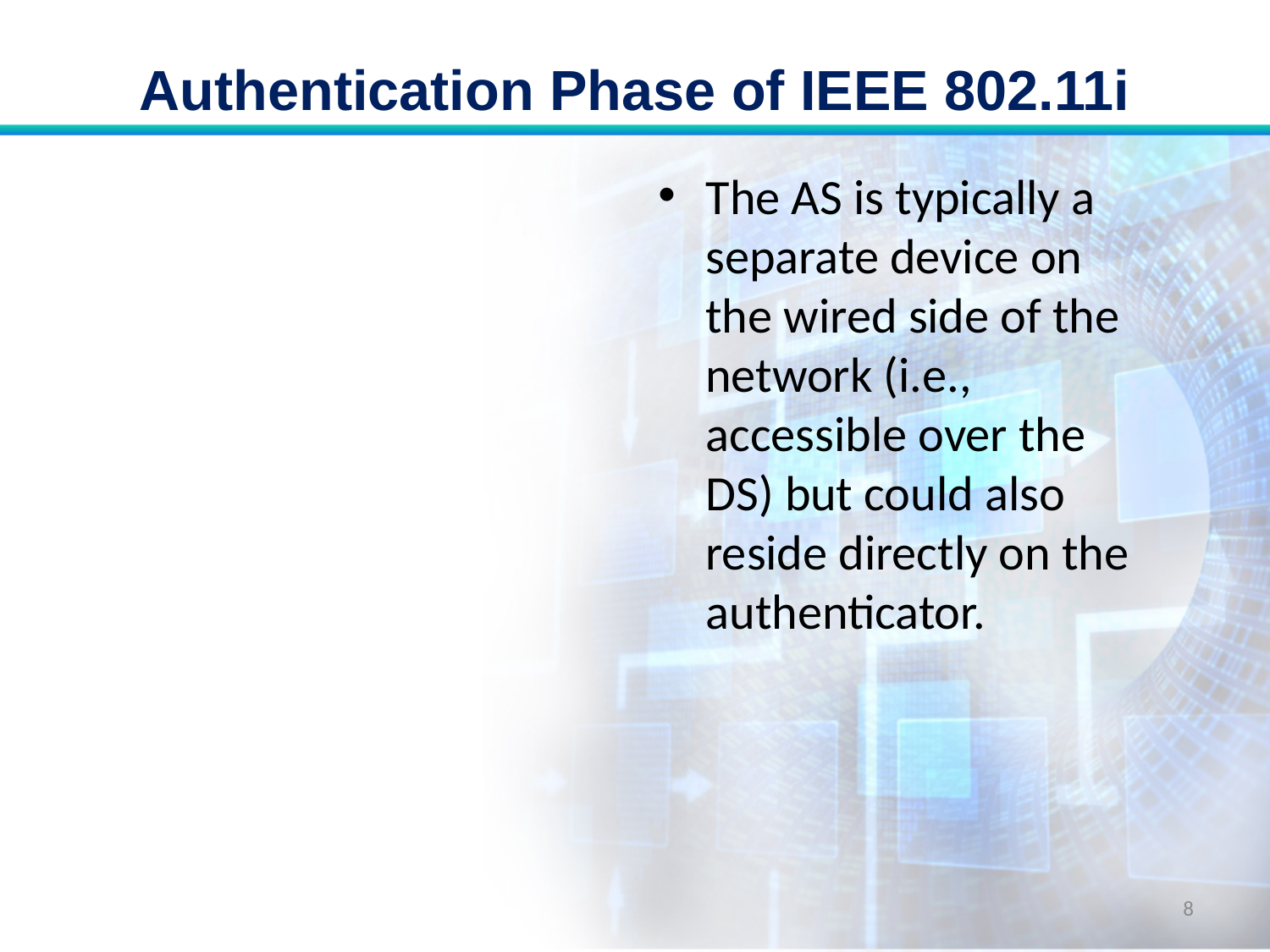

# Authentication Phase of IEEE 802.11i
The AS is typically a separate device on the wired side of the network (i.e., accessible over the DS) but could also reside directly on the authenticator.
8